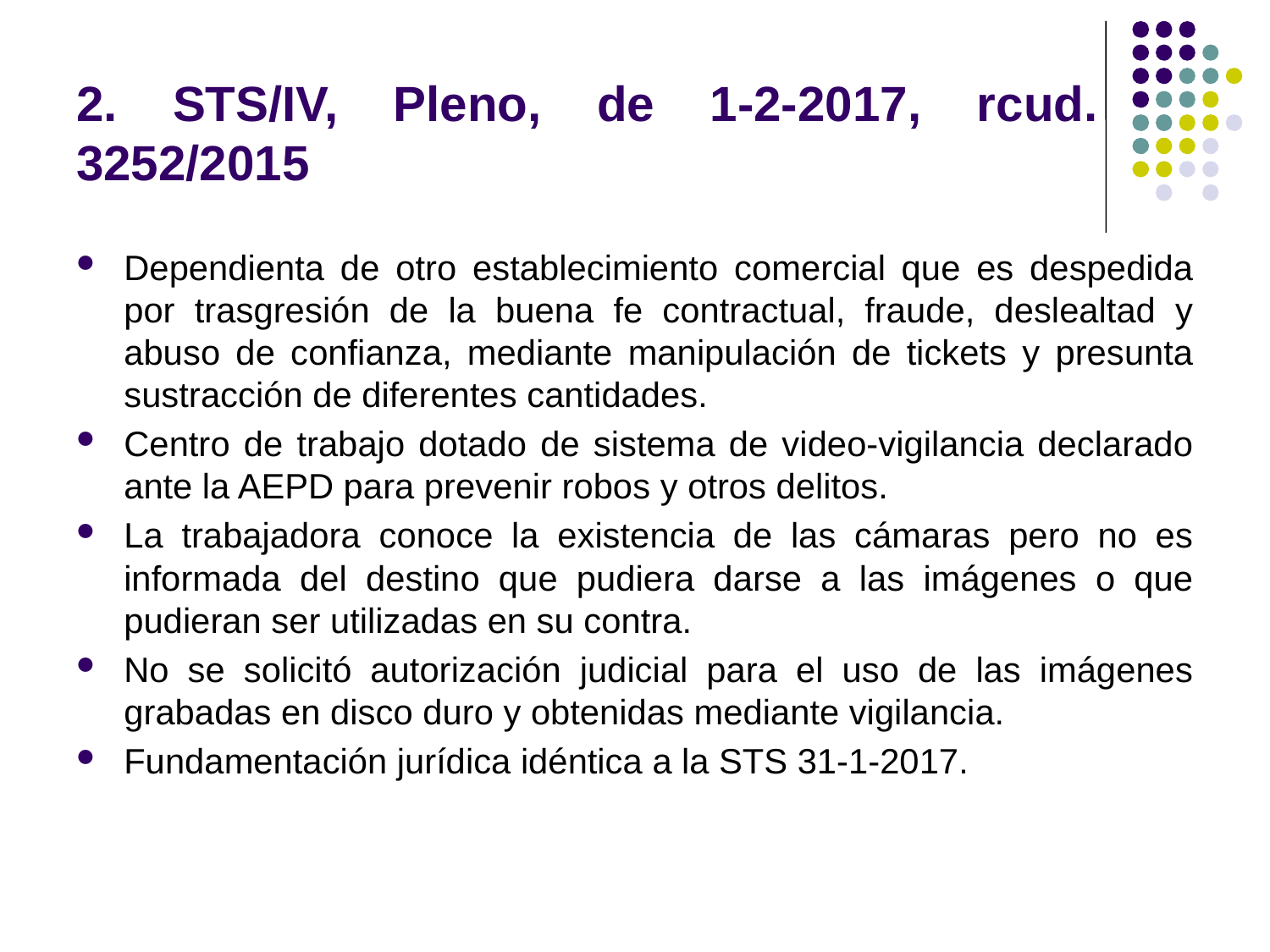

# 2. STS/IV, Pleno, de 1-2-2017, rcud. 3252/2015
Dependienta de otro establecimiento comercial que es despedida por trasgresión de la buena fe contractual, fraude, deslealtad y abuso de confianza, mediante manipulación de tickets y presunta sustracción de diferentes cantidades.
Centro de trabajo dotado de sistema de video-vigilancia declarado ante la AEPD para prevenir robos y otros delitos.
La trabajadora conoce la existencia de las cámaras pero no es informada del destino que pudiera darse a las imágenes o que pudieran ser utilizadas en su contra.
No se solicitó autorización judicial para el uso de las imágenes grabadas en disco duro y obtenidas mediante vigilancia.
Fundamentación jurídica idéntica a la STS 31-1-2017.